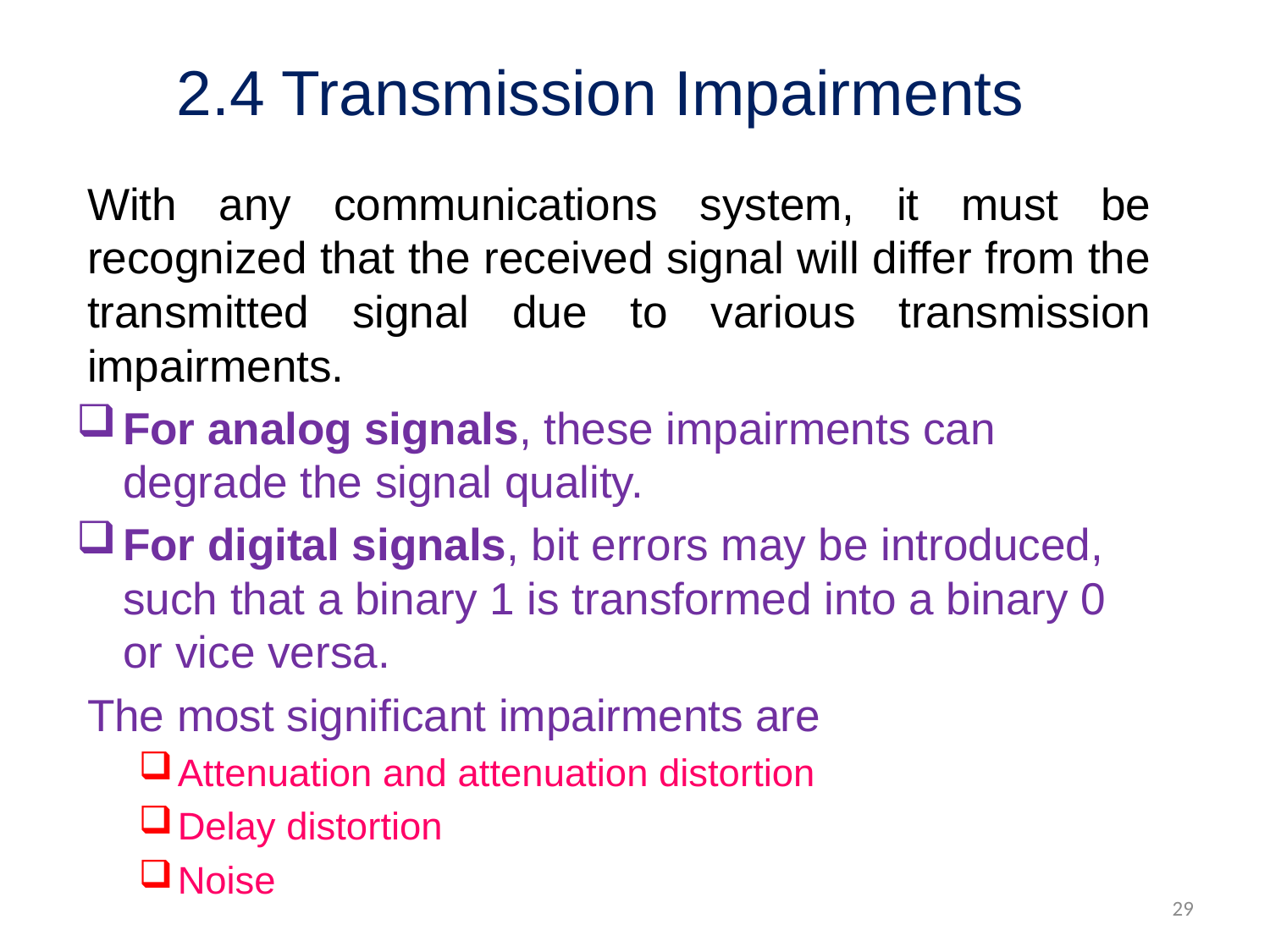

# 2.4 Transmission Impairments
With any communications system, it must be recognized that the received signal will differ from the transmitted signal due to various transmission impairments.
For analog signals, these impairments can degrade the signal quality.
For digital signals, bit errors may be introduced, such that a binary 1 is transformed into a binary 0 or vice versa.
The most significant impairments are
Attenuation and attenuation distortion
Delay distortion
Noise
29